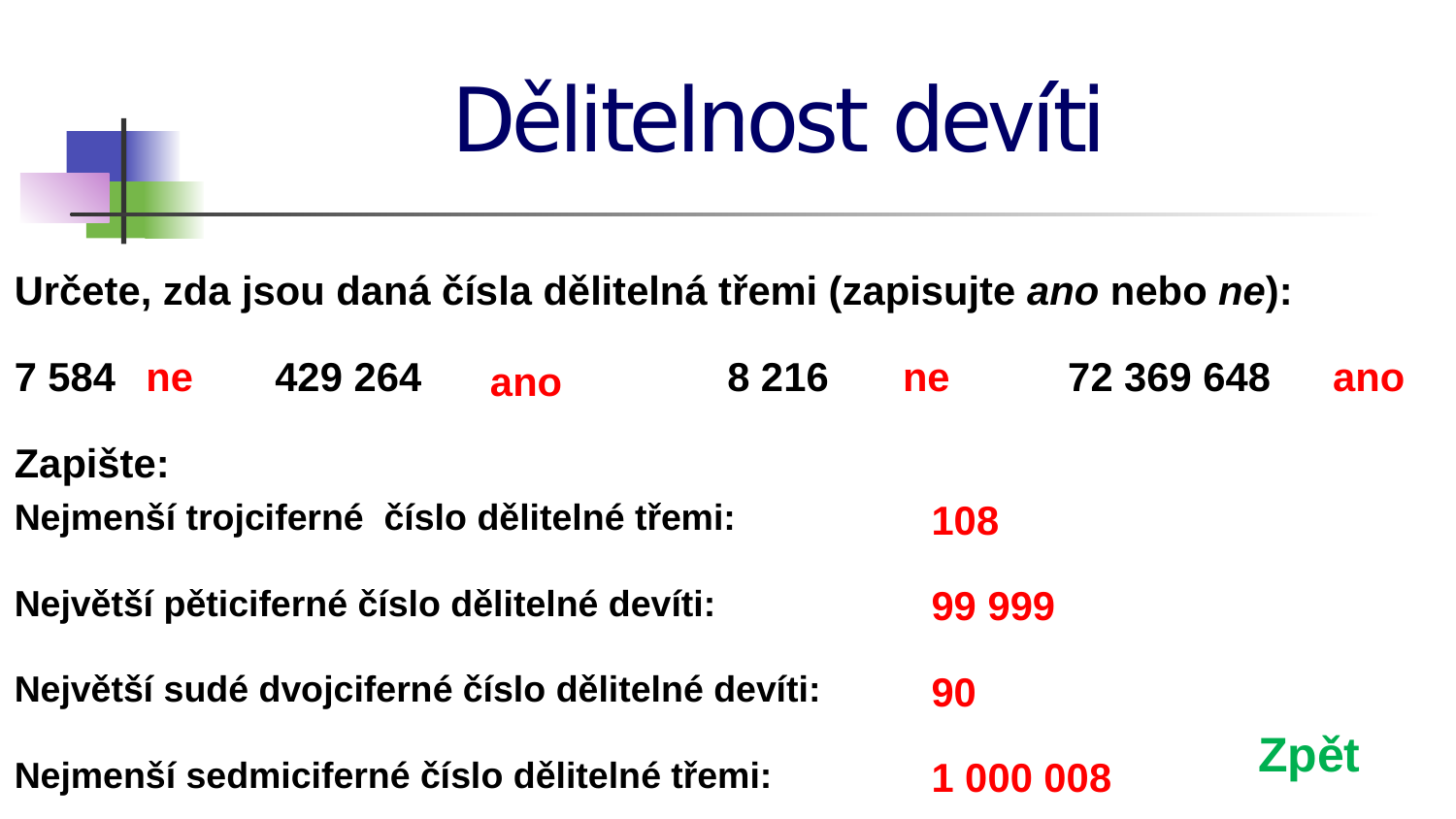

# Dělitelnost devíti
Určete, zda jsou daná čísla dělitelná třemi (zapisujte ano nebo ne):
7 584
ne
429 264
8 216
ne
72 369 648
ano
ano
Zapište:
Nejmenší trojciferné  číslo dělitelné třemi:
108
Největší pěticiferné číslo dělitelné devíti:
99 999
Největší sudé dvojciferné číslo dělitelné devíti:
90
Zpět
Nejmenší sedmiciferné číslo dělitelné třemi:
1 000 008